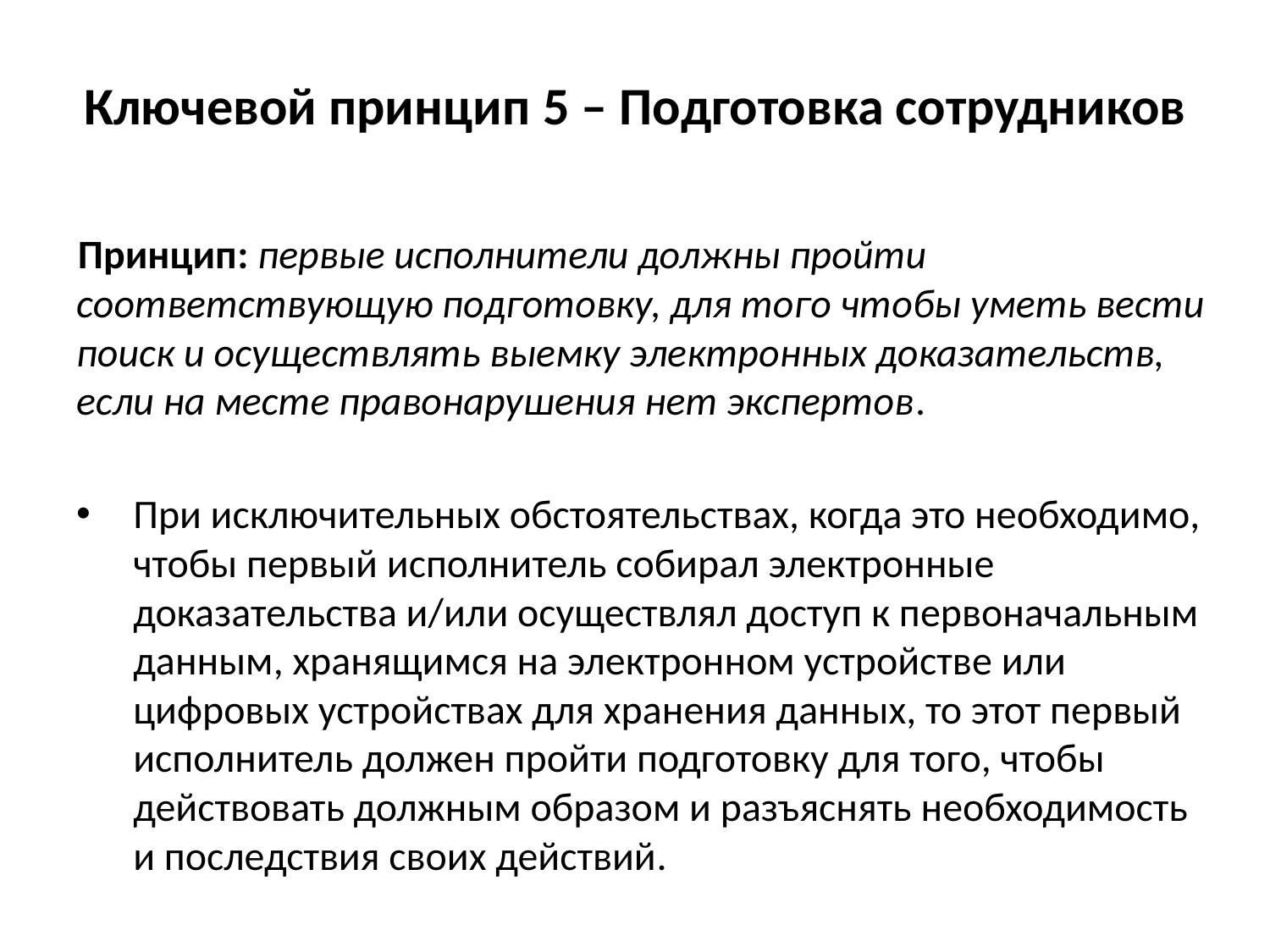

# Ключевой принцип 5 – Подготовка сотрудников
Принцип: первые исполнители должны пройти соответствующую подготовку, для того чтобы уметь вести поиск и осуществлять выемку электронных доказательств, если на месте правонарушения нет экспертов.

При исключительных обстоятельствах, когда это необходимо, чтобы первый исполнитель собирал электронные доказательства и/или осуществлял доступ к первоначальным данным, хранящимся на электронном устройстве или цифровых устройствах для хранения данных, то этот первый исполнитель должен пройти подготовку для того, чтобы действовать должным образом и разъяснять необходимость и последствия своих действий.